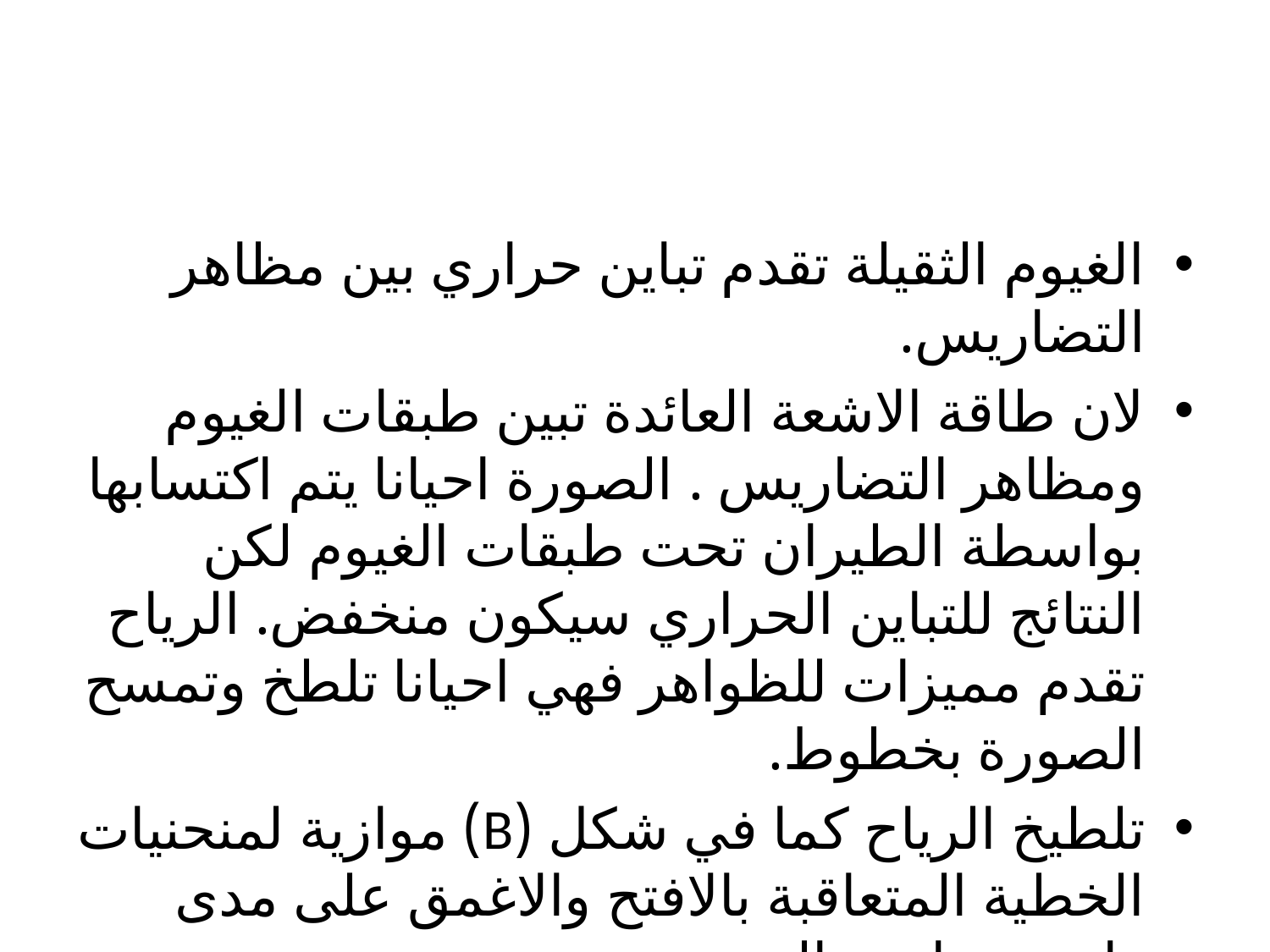

الغيوم الثقيلة تقدم تباين حراري بين مظاهر التضاريس.
لان طاقة الاشعة العائدة تبين طبقات الغيوم ومظاهر التضاريس . الصورة احيانا يتم اكتسابها بواسطة الطيران تحت طبقات الغيوم لكن النتائج للتباين الحراري سيكون منخفض. الرياح تقدم مميزات للظواهر فهي احيانا تلطخ وتمسح الصورة بخطوط.
تلطيخ الرياح كما في شكل (B) موازية لمنحنيات الخطية المتعاقبة بالافتح والاغمق على مدى واسع جدا من الصورة.